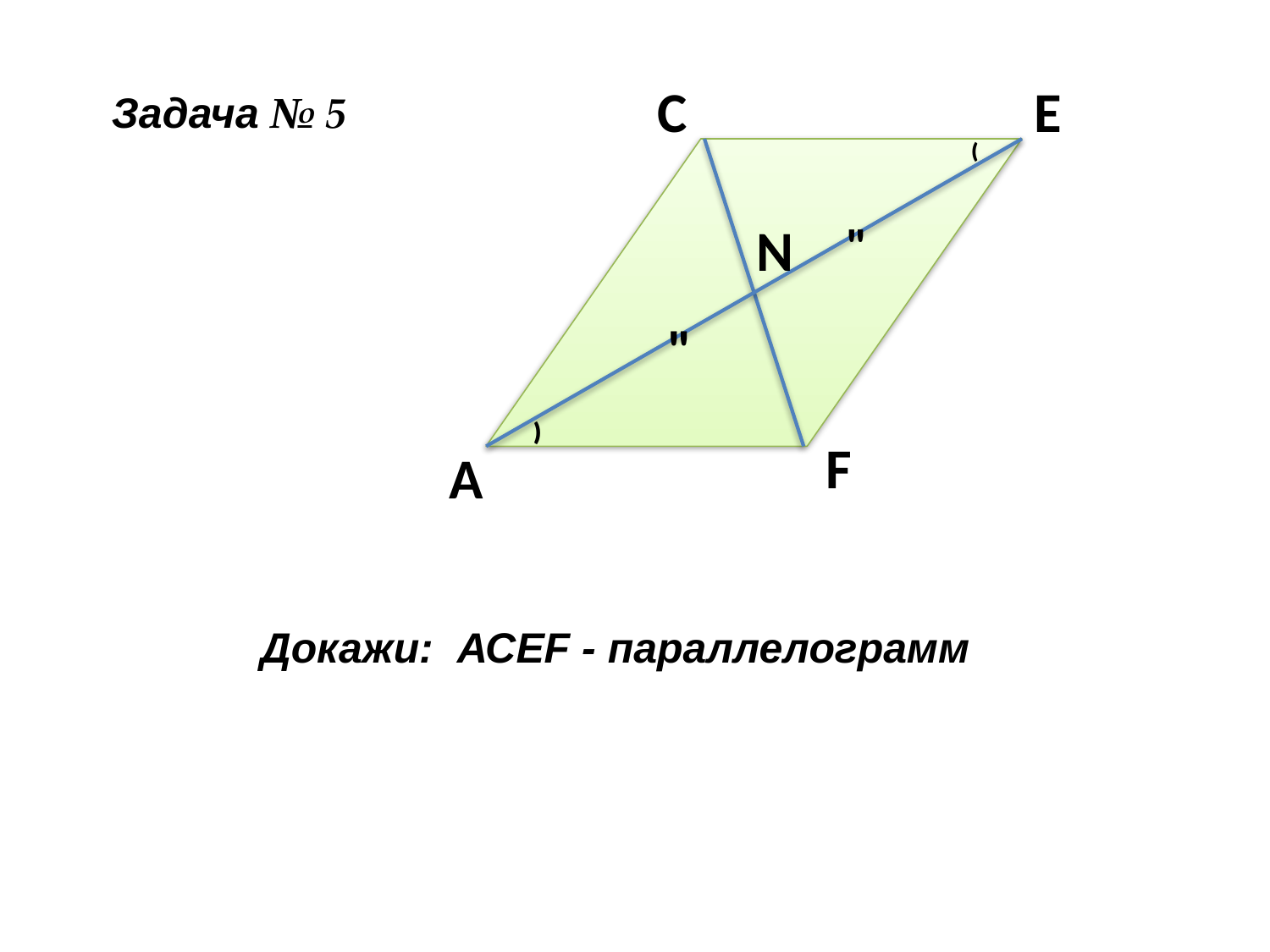

C
E
Задача № 5
⁽

N
"
"
⁾
F
A
Докажи:  АСEF - параллелограмм